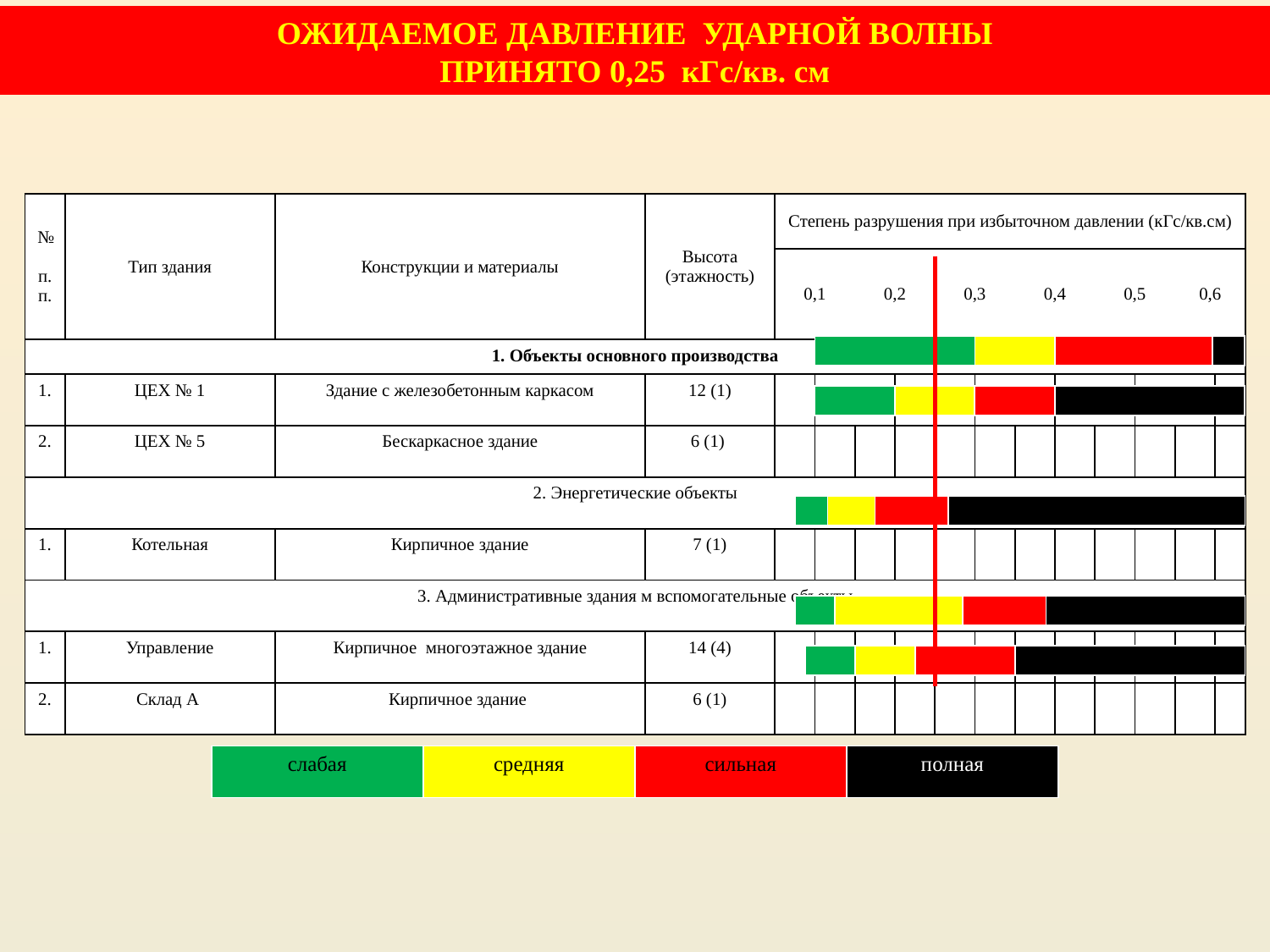

ОЖИДАЕМОЕ ДАВЛЕНИЕ  УДАРНОЙ ВОЛНЫ
ПРИНЯТО 0,25  кГс/кв. см
| № п.п. | Тип здания | Конструкции и материалы | Высота (этажность) | Степень разрушения при избыточном давлении (кГс/кв.см) |  |  |  |  |  |  |  |  |  |  |  |
| --- | --- | --- | --- | --- | --- | --- | --- | --- | --- | --- | --- | --- | --- | --- | --- |
|  |  |  |  | 0,1 |  | 0,2 |  | 0,3 |  | 0,4 |  | 0,5 |  | 0,6 |  |
| 1. Объекты основного производства |  |  |  |  |  |  |  |  |  |  |  |  |  |  |  |
| 1. | ЦЕХ № 1 | Здание с железобетонным каркасом | 12 (1) |  |  |  |  |  |  |  |  |  |  |  |  |
| 2. | ЦЕХ № 5 | Бескаркасное здание | 6 (1) |  |  |  |  |  |  |  |  |  |  |  |  |
| 2. Энергетические объекты |  |  |  |  |  |  |  |  |  |  |  |  |  |  |  |
| 1. | Котельная | Кирпичное здание | 7 (1) |  |  |  |  |  |  |  |  |  |  |  |  |
| 3. Административные здания м вспомогательные объекты |  |  |  |  |  |  |  |  |  |  |  |  |  |  |  |
| 1. | Управление | Кирпичное многоэтажное здание | 14 (4) |  |  |  |  |  |  |  |  |  |  |  |  |
| 2. | Склад А | Кирпичное здание | 6 (1) |  |  |  |  |  |  |  |  |  |  |  |  |
|  |  |  |  |
| --- | --- | --- | --- |
|  |  |  |  |
| --- | --- | --- | --- |
|  |  |  |  |
| --- | --- | --- | --- |
|  |  |  |  |
| --- | --- | --- | --- |
|  |  |  |  |
| --- | --- | --- | --- |
| слабая | средняя | сильная | полная |
| --- | --- | --- | --- |